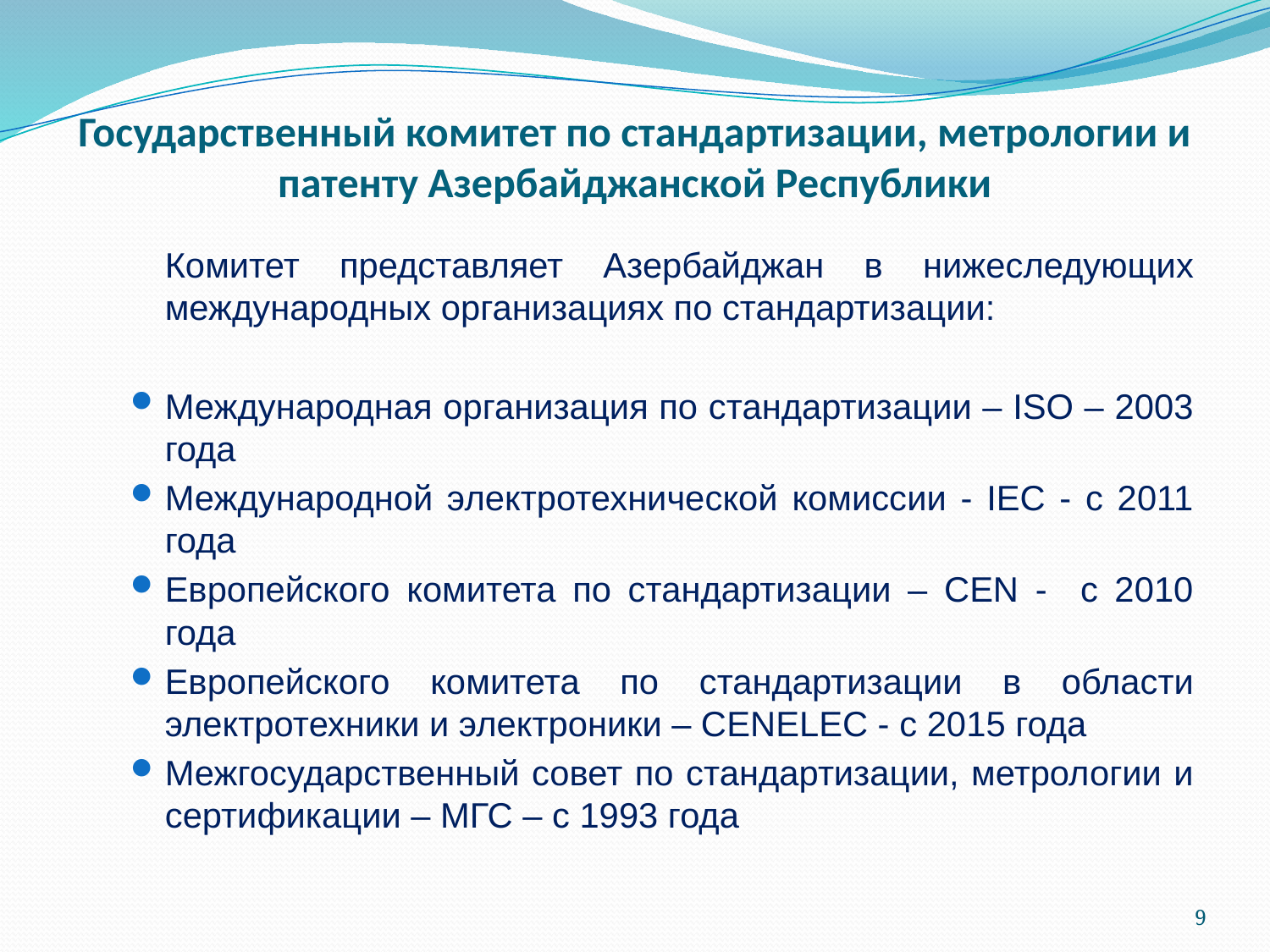

# Государственный комитет по стандартизации, метрологии и патенту Азербайджанской Республики
	Комитет представляет Азербайджан в нижеследующих международных организациях по стандартизации:

Международная организация по стандартизации – ISO – 2003 года
Международной электротехнической комиссии - IEC - с 2011 года
Европейского комитета по стандартизации – CEN -  с 2010 года
Европейского комитета по стандартизации в области электротехники и электроники – CENELEC - с 2015 года
Межгосударственный совет по стандартизации, метрологии и сертификации – МГС – с 1993 года

9